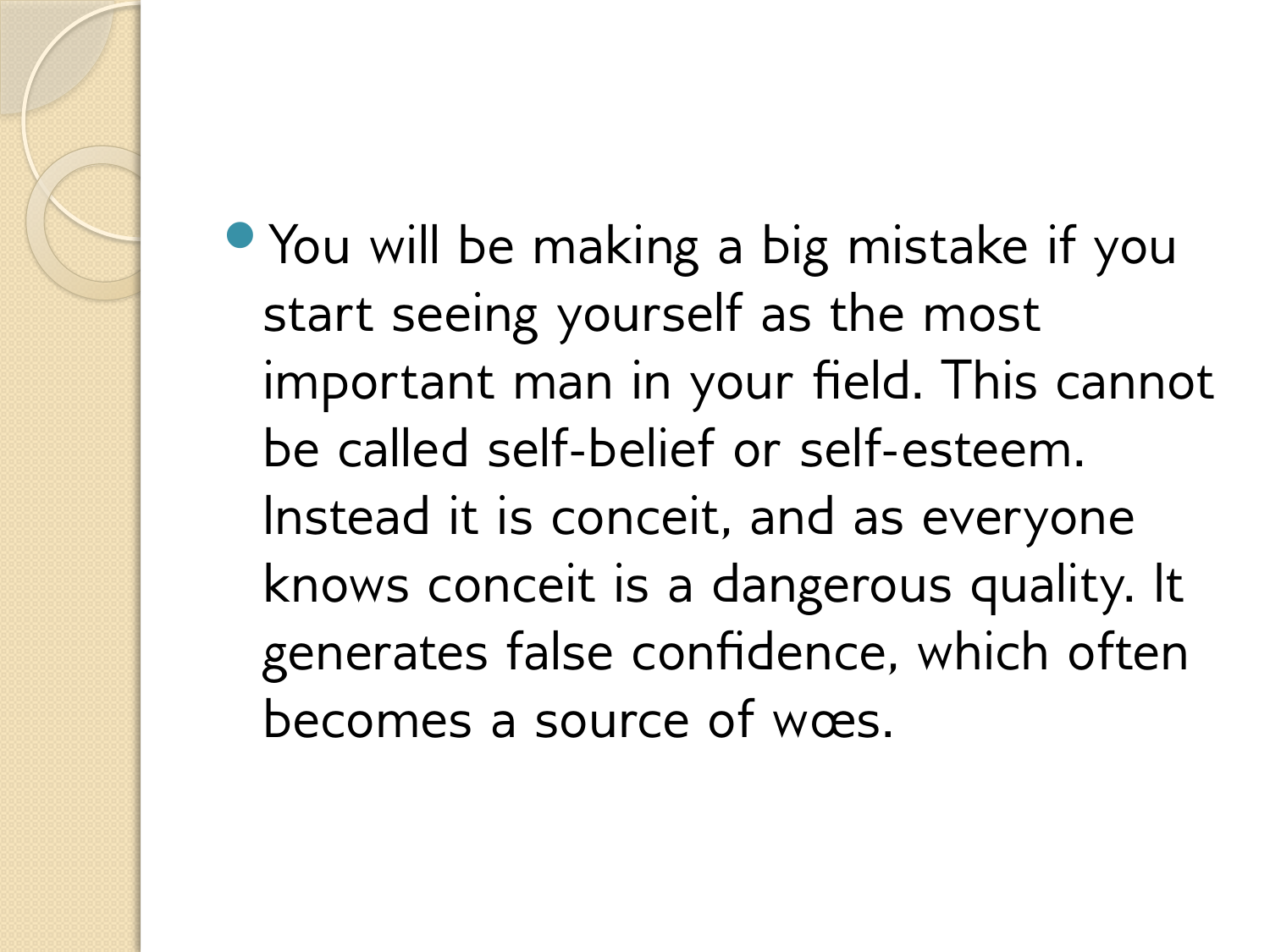

#
You will be making a big mistake if you start seeing yourself as the most important man in your field. This cannot be called self-belief or self-esteem. Instead it is conceit, and as everyone knows conceit is a dangerous quality. It generates false confidence, which often becomes a source of woes.